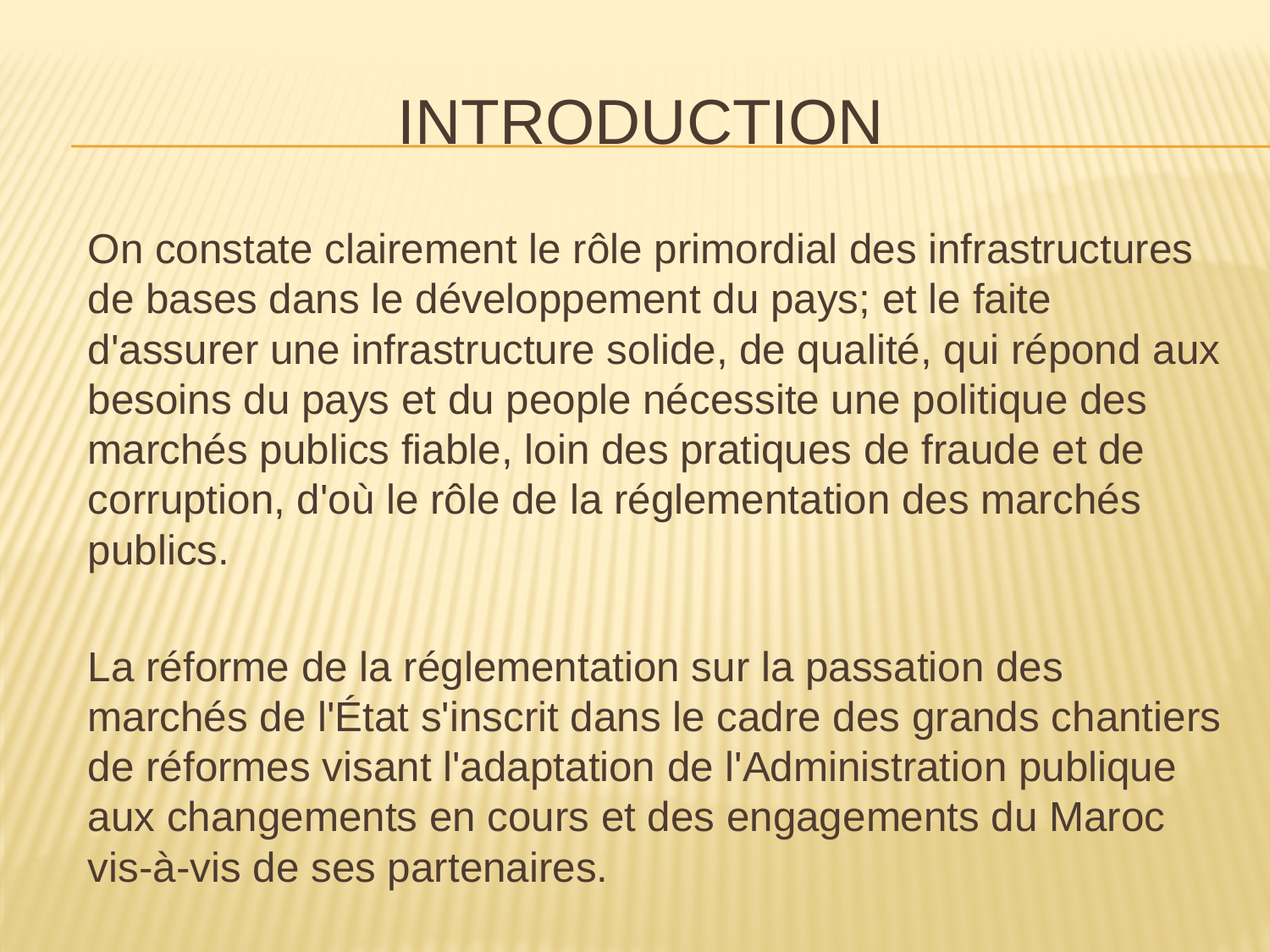

# INTRODUCTION
		On constate clairement le rôle primordial des infrastructures de bases dans le développement du pays; et le faite d'assurer une infrastructure solide, de qualité, qui répond aux besoins du pays et du people nécessite une politique des marchés publics fiable, loin des pratiques de fraude et de corruption, d'où le rôle de la réglementation des marchés publics.

		La réforme de la réglementation sur la passation des marchés de l'État s'inscrit dans le cadre des grands chantiers de réformes visant l'adaptation de l'Administration publique aux changements en cours et des engagements du Maroc vis-à-vis de ses partenaires.